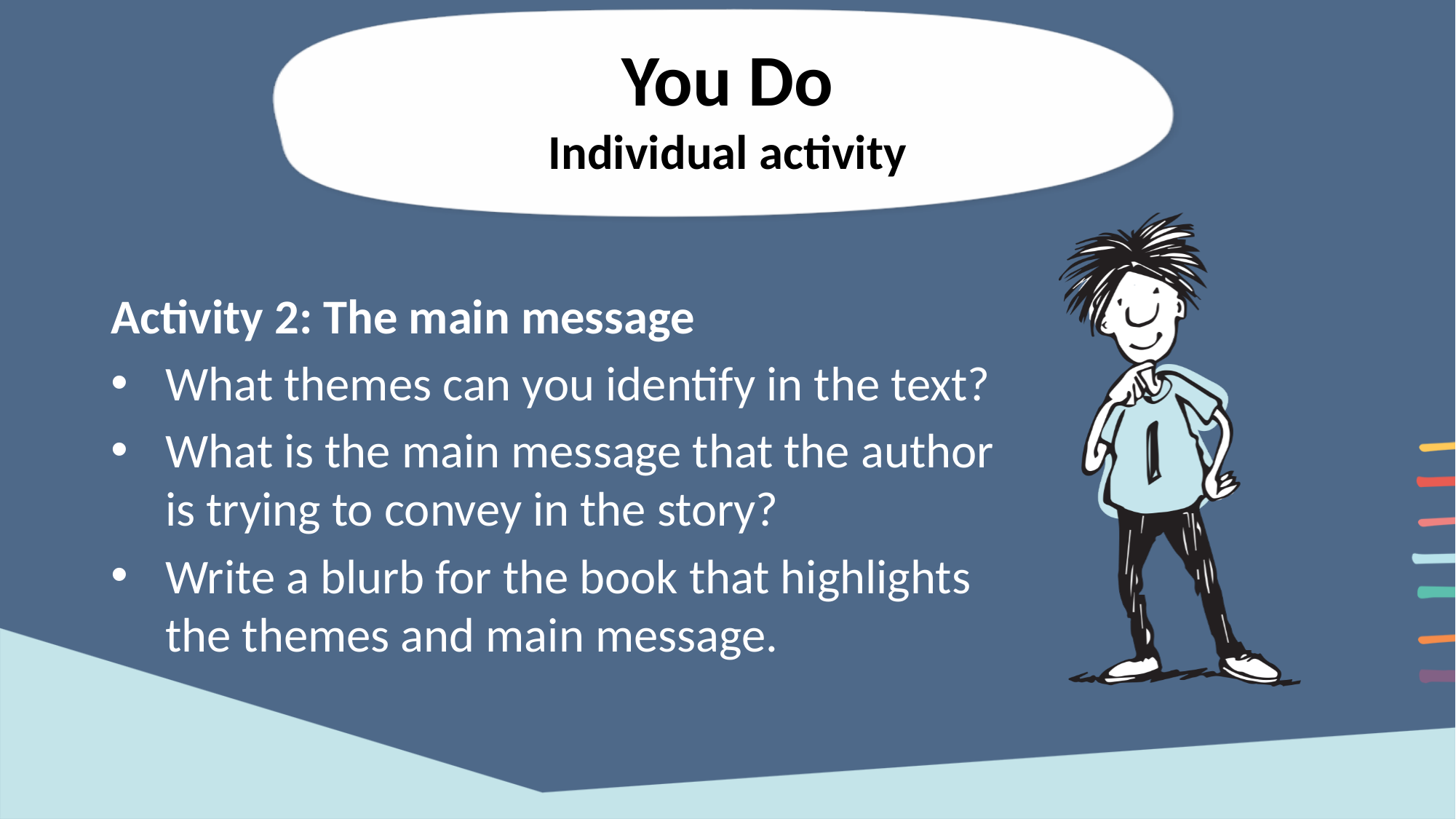

Activity 2: The main message
What themes can you identify in the text?
What is the main message that the author is trying to convey in the story?
Write a blurb for the book that highlights the themes and main message.